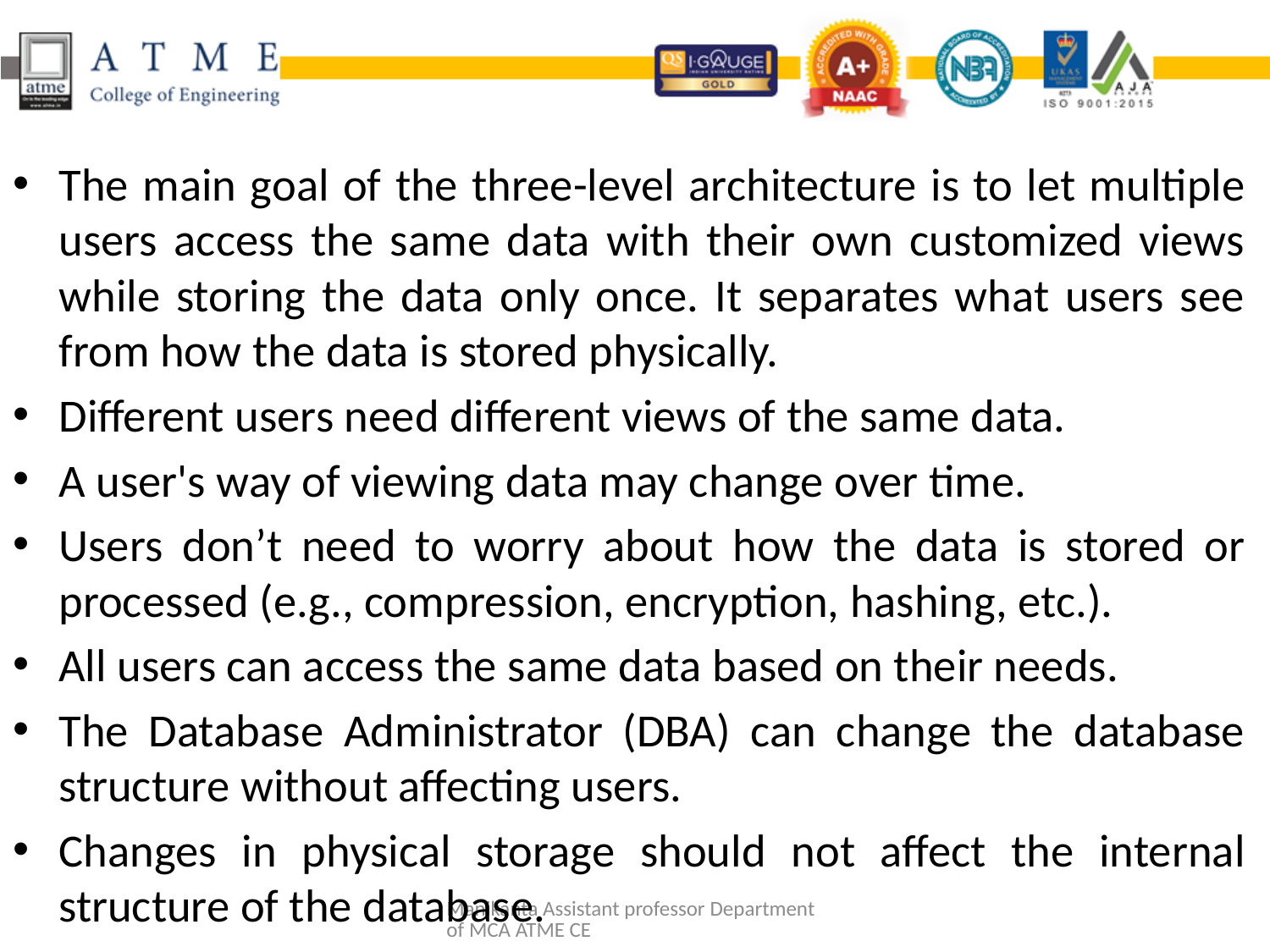

The main goal of the three-level architecture is to let multiple users access the same data with their own customized views while storing the data only once. It separates what users see from how the data is stored physically.
Different users need different views of the same data.
A user's way of viewing data may change over time.
Users don’t need to worry about how the data is stored or processed (e.g., compression, encryption, hashing, etc.).
All users can access the same data based on their needs.
The Database Administrator (DBA) can change the database structure without affecting users.
Changes in physical storage should not affect the internal structure of the database.
Manikanta Assistant professor Department of MCA ATME CE